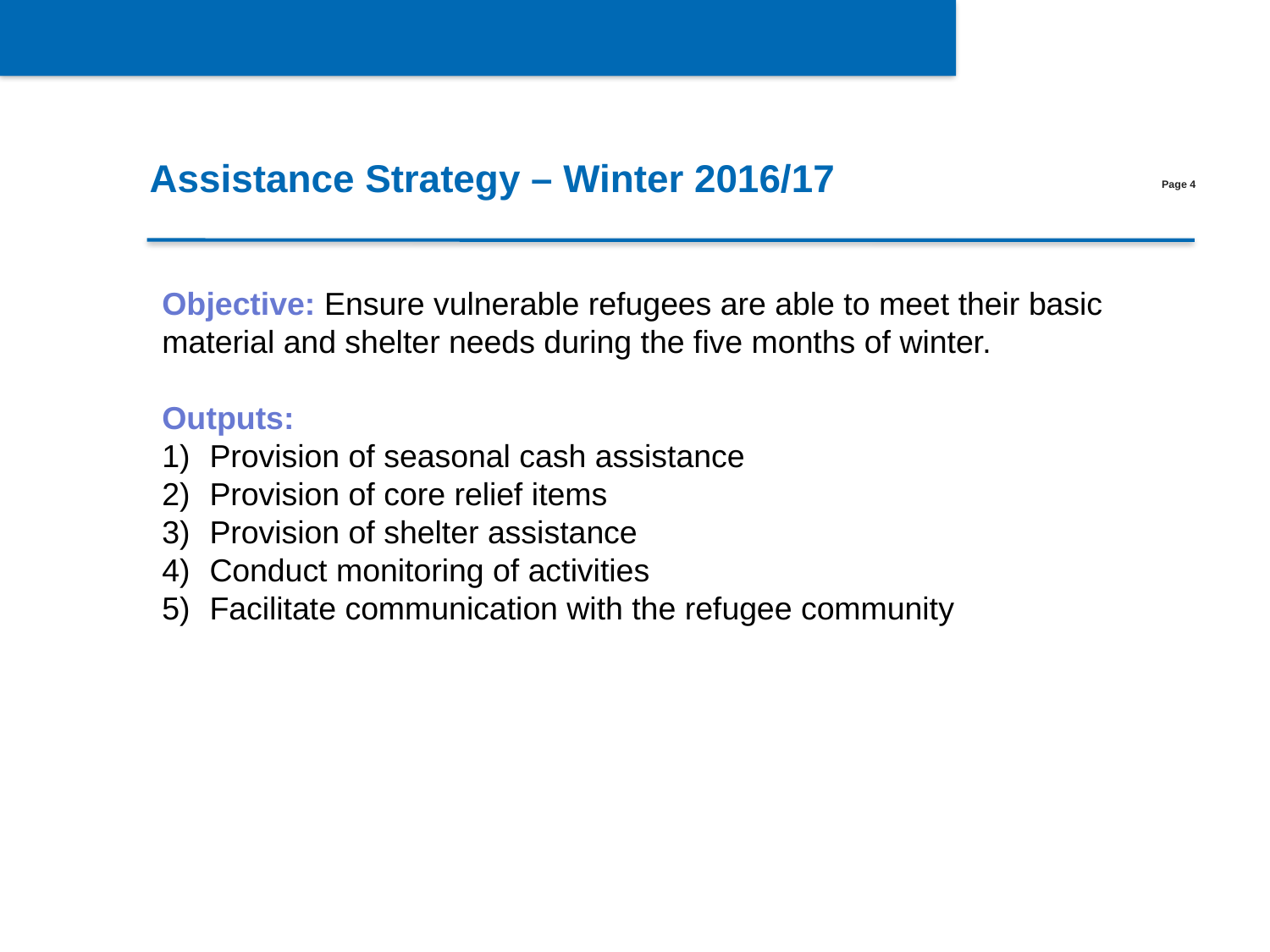

Assistance Strategy – Winter 2016/17
Objective: Ensure vulnerable refugees are able to meet their basic material and shelter needs during the five months of winter.

Outputs:
Provision of seasonal cash assistance
Provision of core relief items
Provision of shelter assistance
Conduct monitoring of activities
Facilitate communication with the refugee community